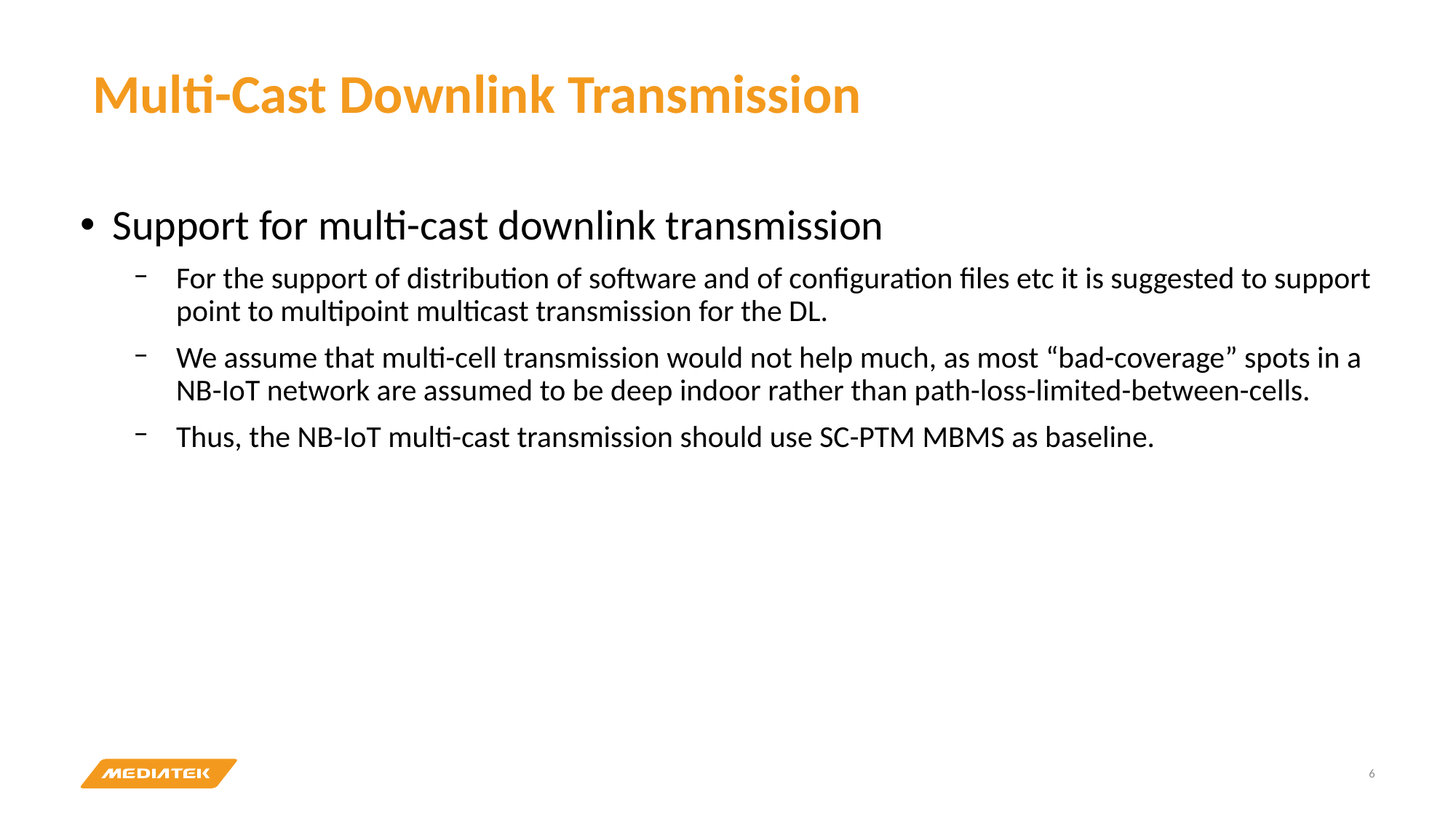

# Multi-Cast Downlink Transmission
Support for multi-cast downlink transmission
For the support of distribution of software and of configuration files etc it is suggested to support point to multipoint multicast transmission for the DL.
We assume that multi-cell transmission would not help much, as most “bad-coverage” spots in a NB-IoT network are assumed to be deep indoor rather than path-loss-limited-between-cells.
Thus, the NB-IoT multi-cast transmission should use SC-PTM MBMS as baseline.
6